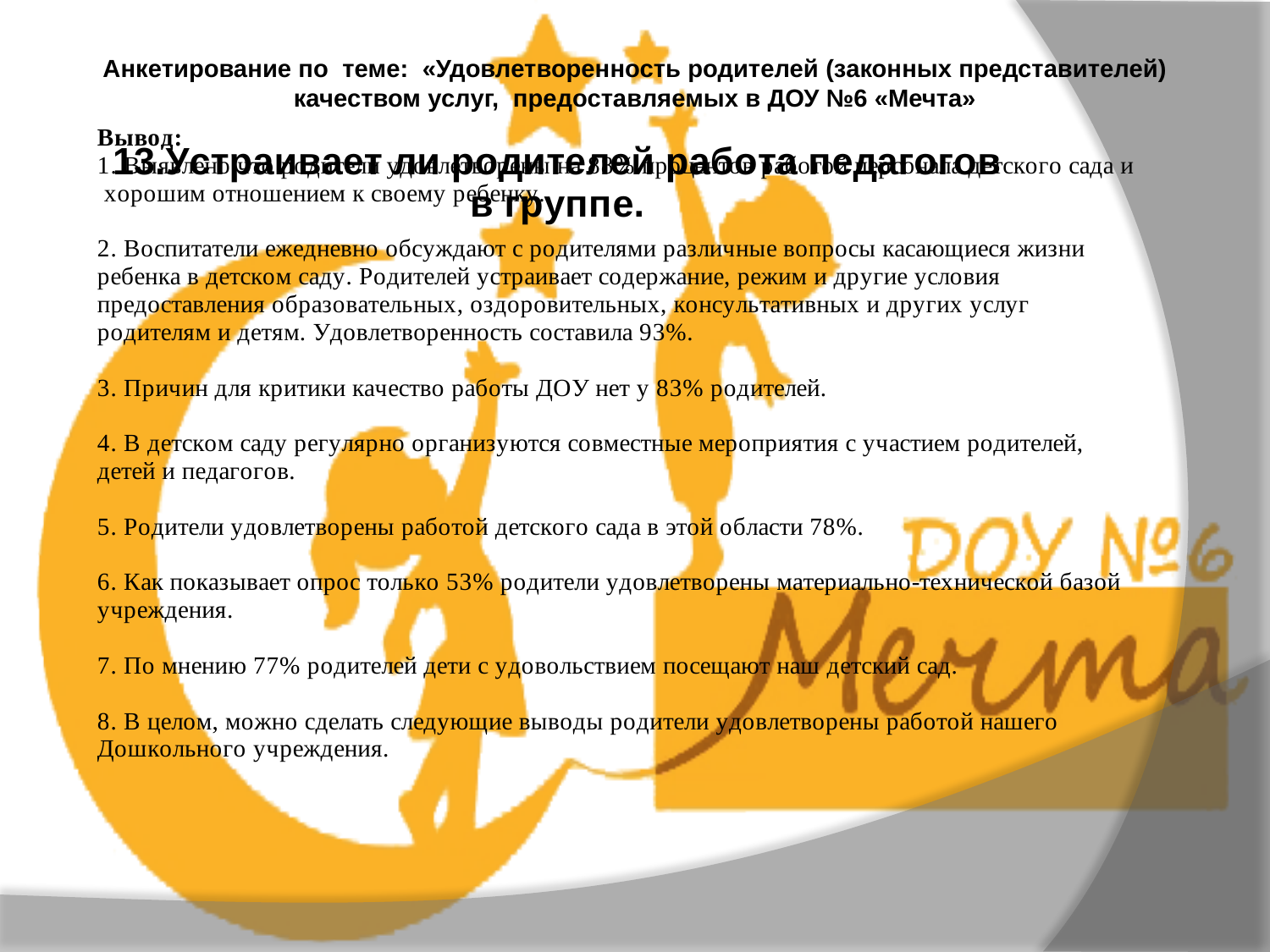

# Анкетирование по  теме:  «Удовлетворенность родителей (законных представителей) качеством услуг,  предоставляемых в ДОУ №6 «Мечта»

### Chart: 13.Устраивает ли родителей работа педагогов в группе.

| Category |
|---|